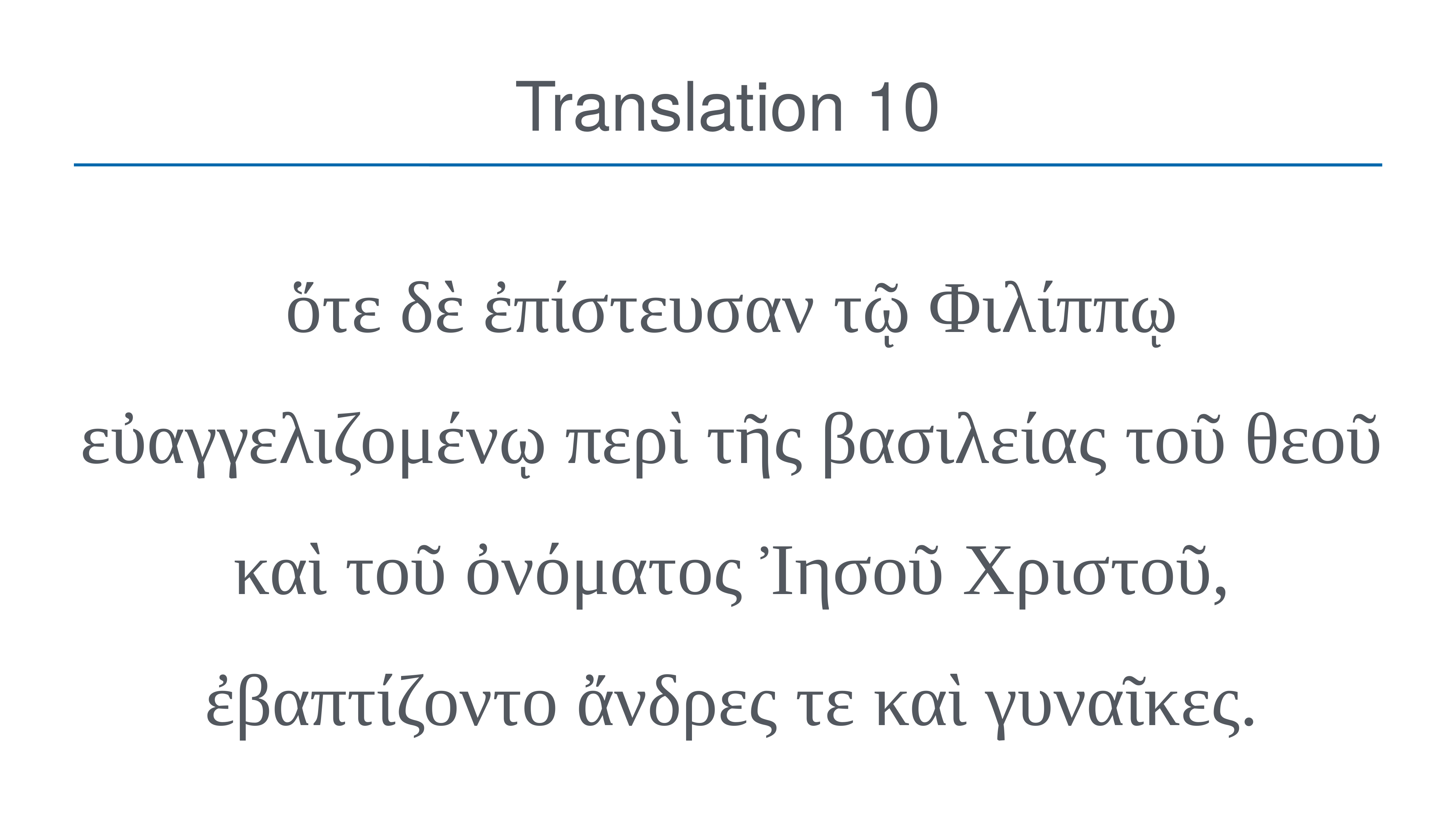

# Translation 10
ὅτε δὲ ἐπίστευσαν τῷ Φιλίππῳ εὐαγγελιζομένῳ περὶ τῆς βασιλείας τοῦ θεοῦ καὶ τοῦ ὀνόματος Ἰησοῦ Χριστοῦ, ἐβαπτίζοντο ἄνδρες τε καὶ γυναῖκες.